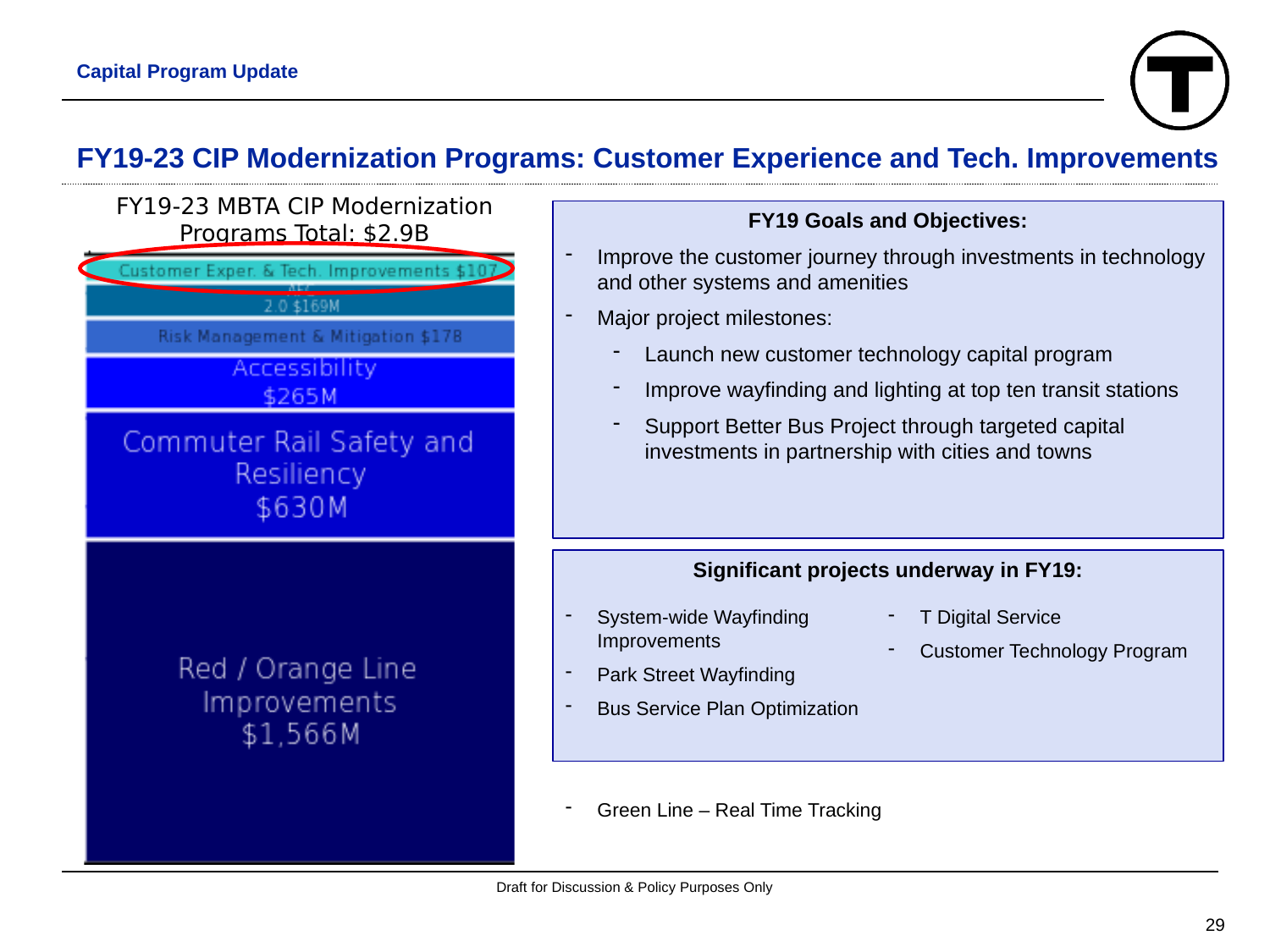

Capital Program Update
# FY19-23 CIP Modernization Programs: Customer Experience and Tech. Improvements
FY19-23 MBTA CIP Modernization Programs Total: $2.9B
FY19 Goals and Objectives:
Improve the customer journey through investments in technology and other systems and amenities
Major project milestones:
Launch new customer technology capital program
Improve wayfinding and lighting at top ten transit stations
Support Better Bus Project through targeted capital investments in partnership with cities and towns

Significant projects underway in FY19:

System-wide Wayfinding Improvements
Park Street Wayfinding
Bus Service Plan Optimization

Green Line – Real Time Tracking
T Digital Service
Customer Technology Program